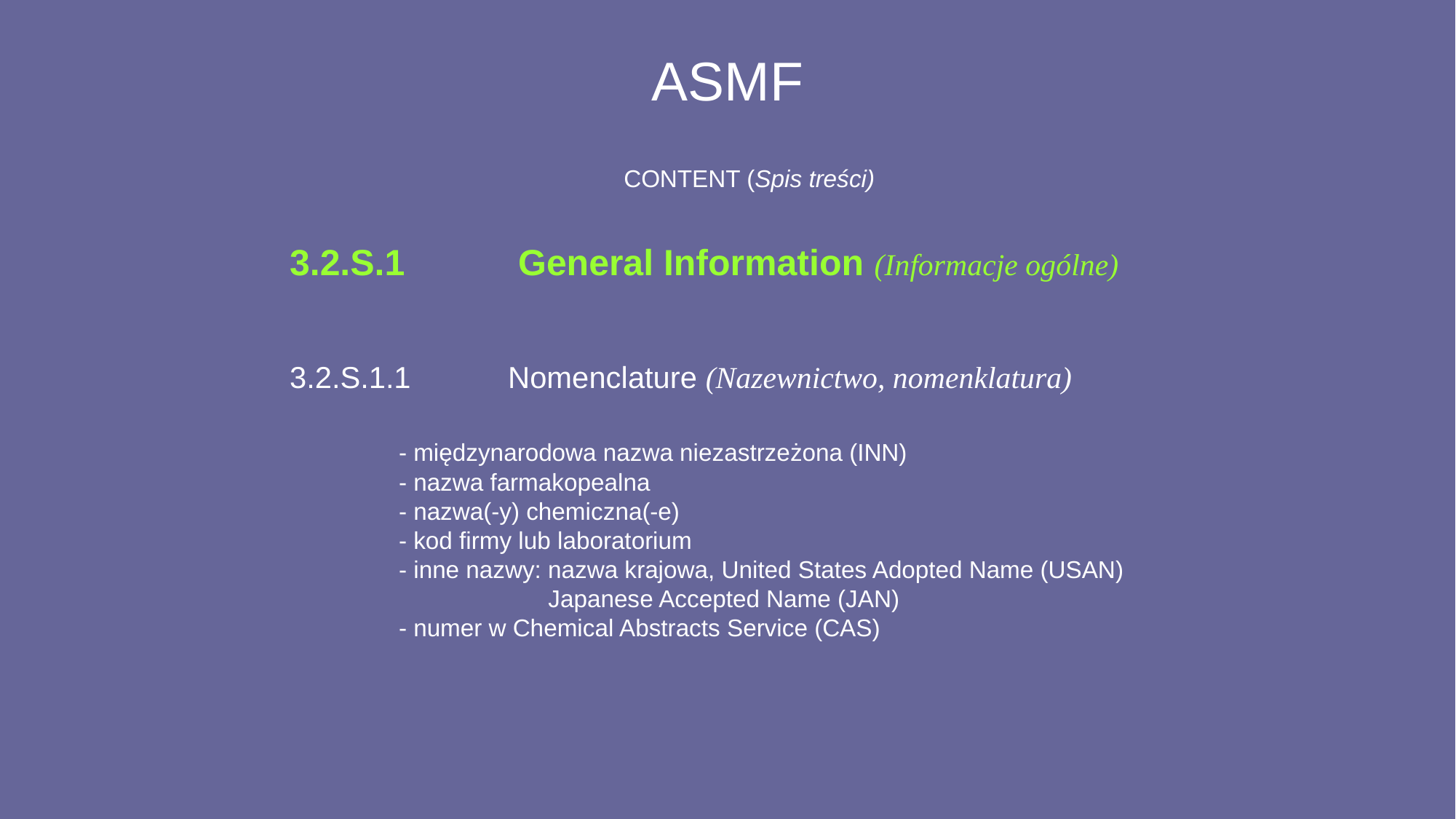

# ASMF
	CONTENT (Spis treści)

	3.2.S.1	 General Information (Informacje ogólne)
	3.2.S.1.1    	Nomenclature (Nazewnictwo, nomenklatura)										- międzynarodowa nazwa niezastrzeżona (INN)				- nazwa farmakopealna						- nazwa(-y) chemiczna(-e)						- kod firmy lub laboratorium						- inne nazwy: nazwa krajowa, United States Adopted Name (USAN)			      Japanese Accepted Name (JAN)				- numer w Chemical Abstracts Service (CAS)